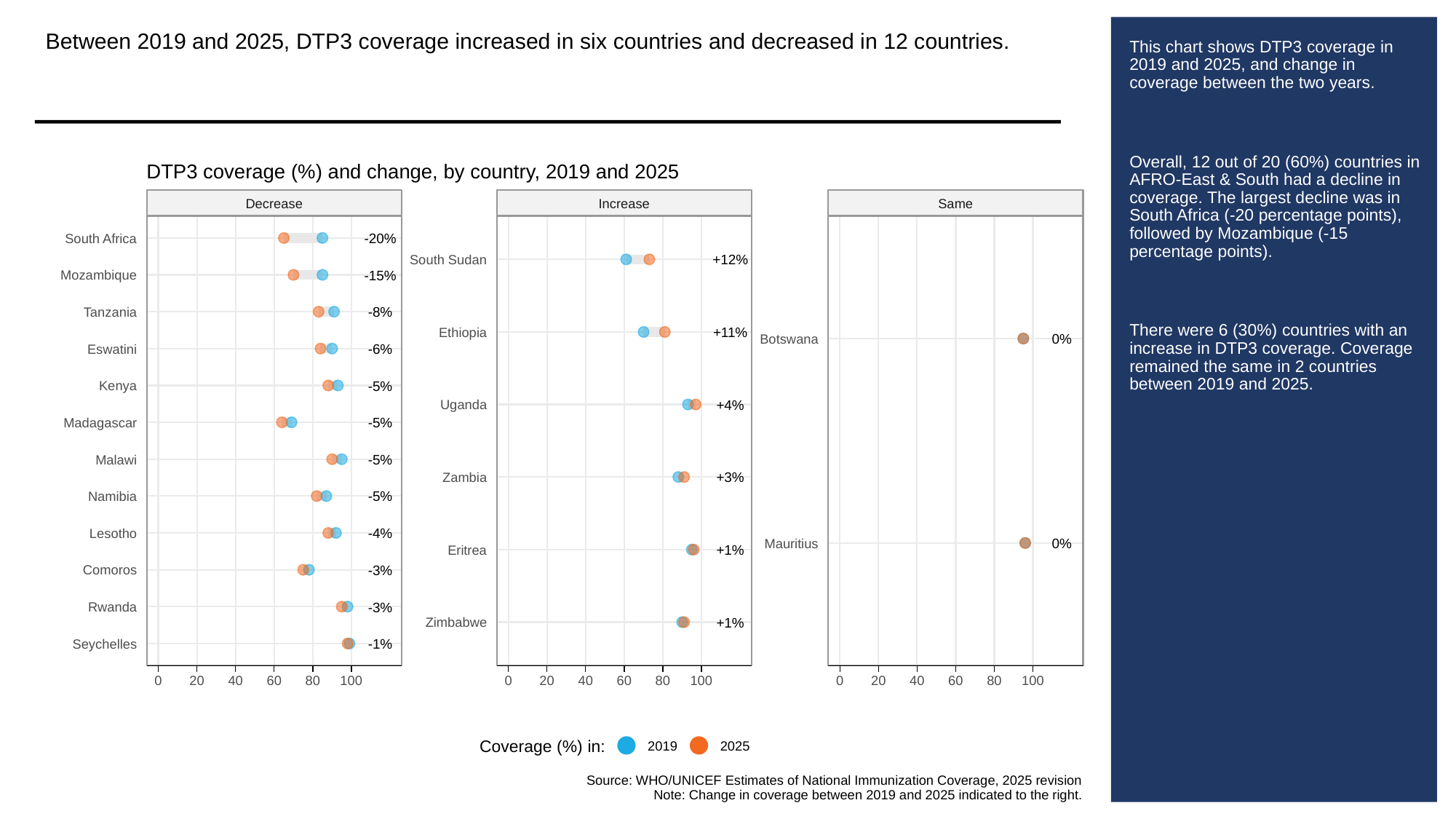

Between 2019 and 2025, DTP3 coverage increased in six countries and decreased in 12 countries.
# This chart shows DTP3 coverage in 2019 and 2025, and change in coverage between the two years.

Overall, 12 out of 20 (60%) countries in AFRO-East & South had a decline in coverage. The largest decline was in South Africa (-20 percentage points), followed by Mozambique (-15 percentage points).

There were 6 (30%) countries with an increase in DTP3 coverage. Coverage remained the same in 2 countries between 2019 and 2025.

DTP3 coverage (%) and change, by country, 2019 and 2025

Decrease
Increase
Same

-20%
South Africa

+12%
South Sudan

-15%
Mozambique

-8%
Tanzania

+11%
Ethiopia

0%
Botswana

-6%
Eswatini

-5%
Kenya

+4%
Uganda

-5%
Madagascar

-5%
Malawi

+3%
Zambia

-5%
Namibia

-4%
Lesotho

0%
Mauritius

+1%
Eritrea

-3%
Comoros

-3%
Rwanda

+1%
Zimbabwe

-1%
Seychelles

0
20
40
60
80
100
0
20
40
60
80
100
0
20
40
60
80
100

Coverage (%) in:
2019
2025
Source: WHO/UNICEF Estimates of National Immunization Coverage, 2025 revision
Note: Change in coverage between 2019 and 2025 indicated to the right.